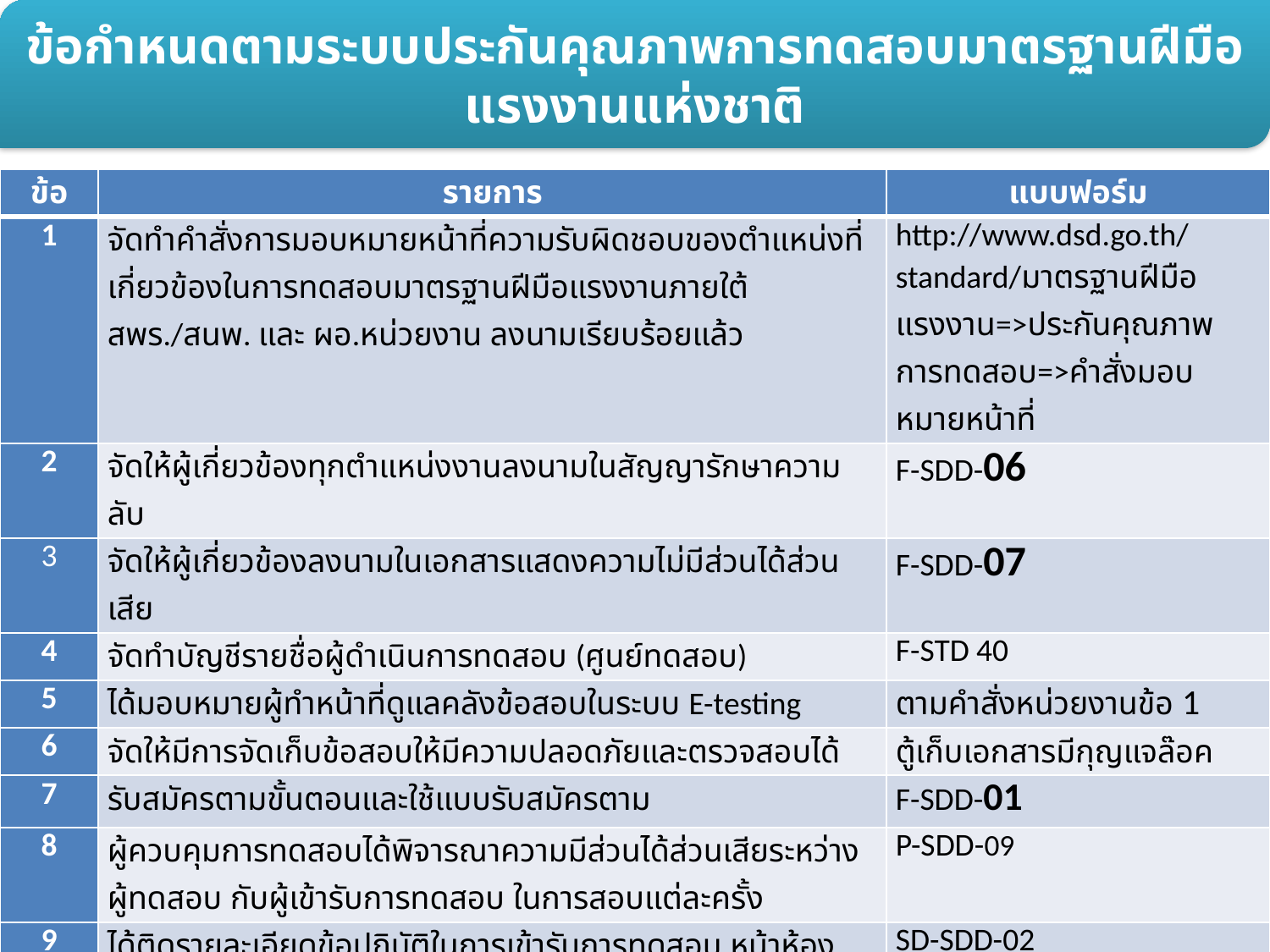

ข้อกำหนดตามระบบประกันคุณภาพการทดสอบมาตรฐานฝีมือแรงงานแห่งชาติ
| ข้อ | รายการ | แบบฟอร์ม |
| --- | --- | --- |
| 1 | จัดทำคำสั่งการมอบหมายหน้าที่ความรับผิดชอบของตำแหน่งที่เกี่ยวข้องในการทดสอบมาตรฐานฝีมือแรงงานภายใต้ สพร./สนพ. และ ผอ.หน่วยงาน ลงนามเรียบร้อยแล้ว | http://www.dsd.go.th/ standard/มาตรฐานฝีมือแรงงาน=>ประกันคุณภาพการทดสอบ=>คำสั่งมอบหมายหน้าที่ |
| 2 | จัดให้ผู้เกี่ยวข้องทุกตำแหน่งงานลงนามในสัญญารักษาความลับ | F-SDD-06 |
| 3 | จัดให้ผู้เกี่ยวข้องลงนามในเอกสารแสดงความไม่มีส่วนได้ส่วนเสีย | F-SDD-07 |
| 4 | จัดทำบัญชีรายชื่อผู้ดำเนินการทดสอบ (ศูนย์ทดสอบ) | F-STD 40 |
| 5 | ได้มอบหมายผู้ทำหน้าที่ดูแลคลังข้อสอบในระบบ E-testing | ตามคำสั่งหน่วยงานข้อ 1 |
| 6 | จัดให้มีการจัดเก็บข้อสอบให้มีความปลอดภัยและตรวจสอบได้ | ตู้เก็บเอกสารมีกุญแจล๊อค |
| 7 | รับสมัครตามขั้นตอนและใช้แบบรับสมัครตาม | F-SDD-01 |
| 8 | ผู้ควบคุมการทดสอบได้พิจารณาความมีส่วนได้ส่วนเสียระหว่างผู้ทดสอบ กับผู้เข้ารับการทดสอบ ในการสอบแต่ละครั้ง | P-SDD-09 |
| 9 | ได้ติดรายละเอียดข้อปฏิบัติในการเข้ารับการทดสอบ หน้าห้องสอบ | SD-SDD-02 |
| 10 | แจ้งให้ผู้เข้ารับการทดสอบทราบถึงข้อปฏิบัติในการเข้ารับการทดสอบมาตรฐานฯ | ตามรายละเอียดใน SD-SDD-02 |
| 11 | จัดให้ผู้เข้ารับการทดสอบลงทะเบียนในแบบลงทะเบียนผู้เข้ารับการทดสอบฯ | F-SDD-54 |